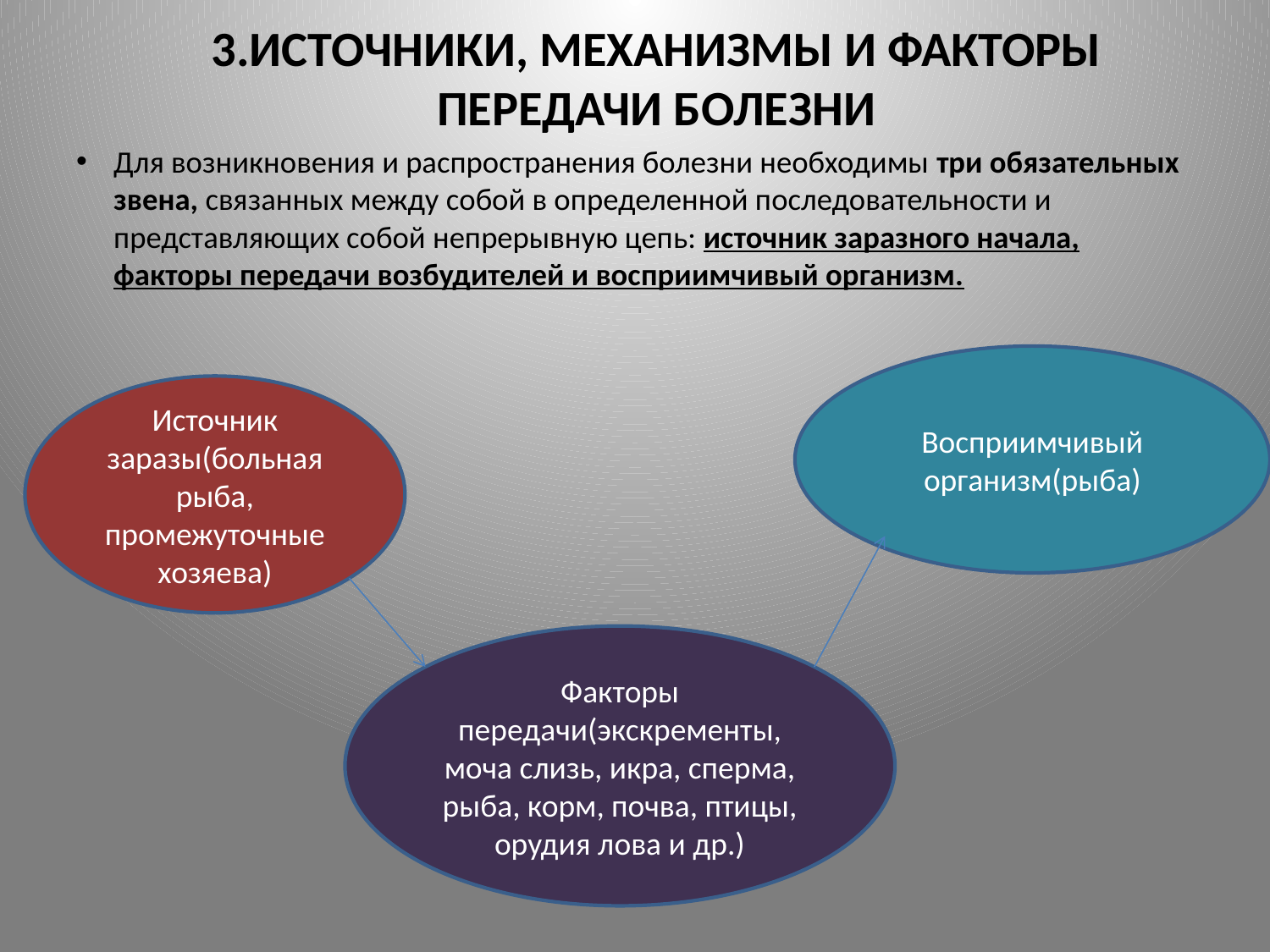

# 3.ИСТОЧНИКИ, МЕХАНИЗМЫ И ФАКТОРЫ ПЕРЕДАЧИ БОЛЕЗНИ
Для возникновения и распространения болезни необходимы три обязательных звена, связанных между собой в определенной последовательности и представляющих собой непрерывную цепь: источник заразного начала, факторы передачи возбудителей и восприимчивый организм.

Восприимчивый организм(рыба)
Источник заразы(больная рыба, промежуточные хозяева)
Факторы передачи(экскременты, моча слизь, икра, сперма, рыба, корм, почва, птицы, орудия лова и др.)